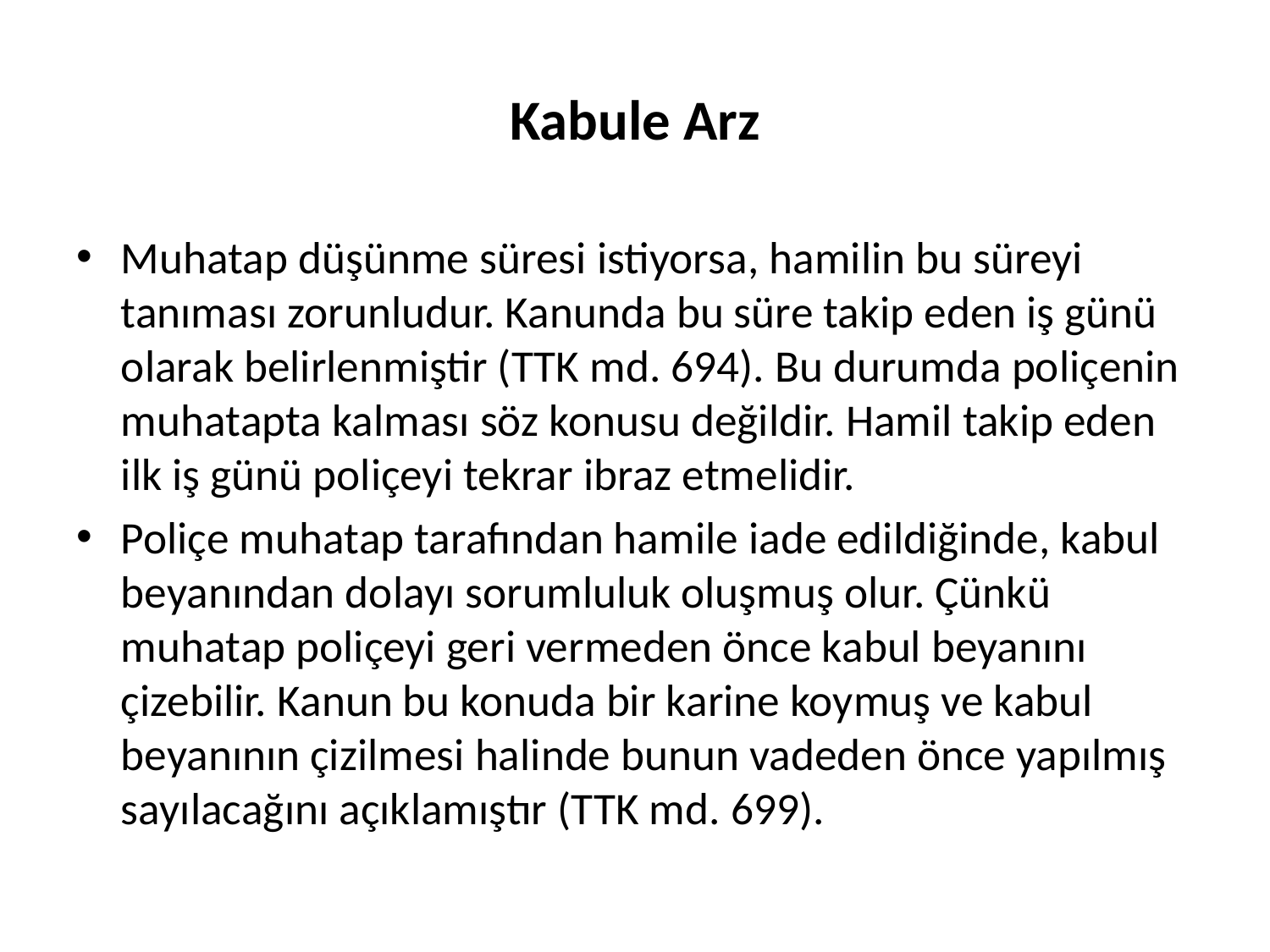

# Kabule Arz
Muhatap düşünme süresi istiyorsa, hamilin bu süreyi tanıması zorunludur. Kanunda bu süre takip eden iş günü olarak belirlenmiştir (TTK md. 694). Bu durumda poliçenin muhatapta kalması söz konusu değildir. Hamil takip eden ilk iş günü poliçeyi tekrar ibraz etmelidir.
Poliçe muhatap tarafından hamile iade edildiğinde, kabul beyanından dolayı sorumluluk oluşmuş olur. Çünkü muhatap poliçeyi geri vermeden önce kabul beyanını çizebilir. Kanun bu konuda bir karine koymuş ve kabul beyanının çizilmesi halinde bunun vadeden önce yapılmış sayılacağını açıklamıştır (TTK md. 699).